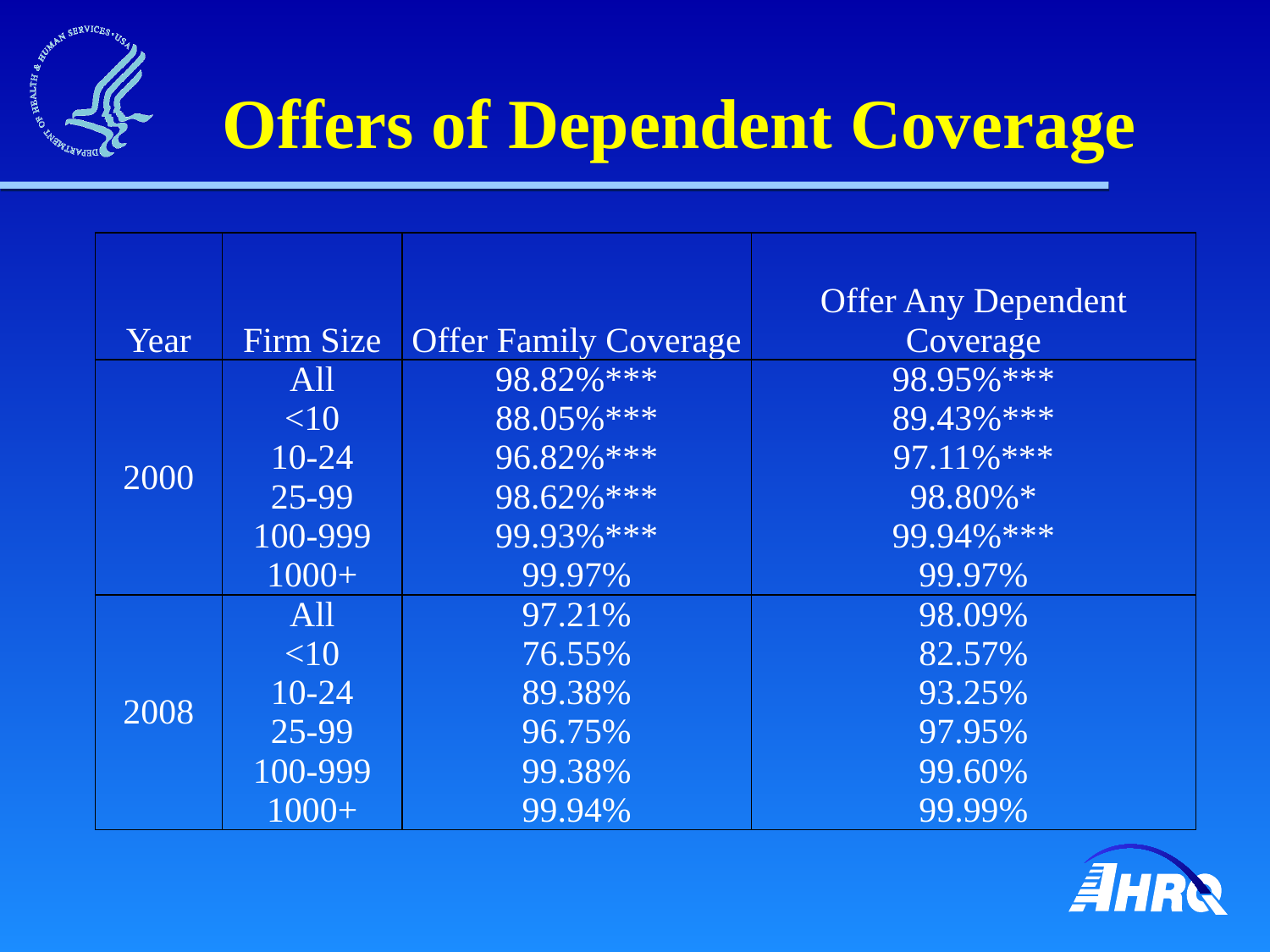

# Offers of Dependent Coverage
| Year | Firm Size | Offer Family Coverage | Offer Any Dependent Coverage |
| --- | --- | --- | --- |
| 2000 | All | 98.82%\*\*\* | 98.95%\*\*\* |
|  | <10 | 88.05%\*\*\* | 89.43%\*\*\* |
|  | 10-24 | 96.82%\*\*\* | 97.11%\*\*\* |
|  | 25-99 | 98.62%\*\*\* | 98.80%\* |
|  | 100-999 | 99.93%\*\*\* | 99.94%\*\*\* |
|  | 1000+ | 99.97% | 99.97% |
| 2008 | All | 97.21% | 98.09% |
|  | <10 | 76.55% | 82.57% |
|  | 10-24 | 89.38% | 93.25% |
|  | 25-99 | 96.75% | 97.95% |
|  | 100-999 | 99.38% | 99.60% |
|  | 1000+ | 99.94% | 99.99% |